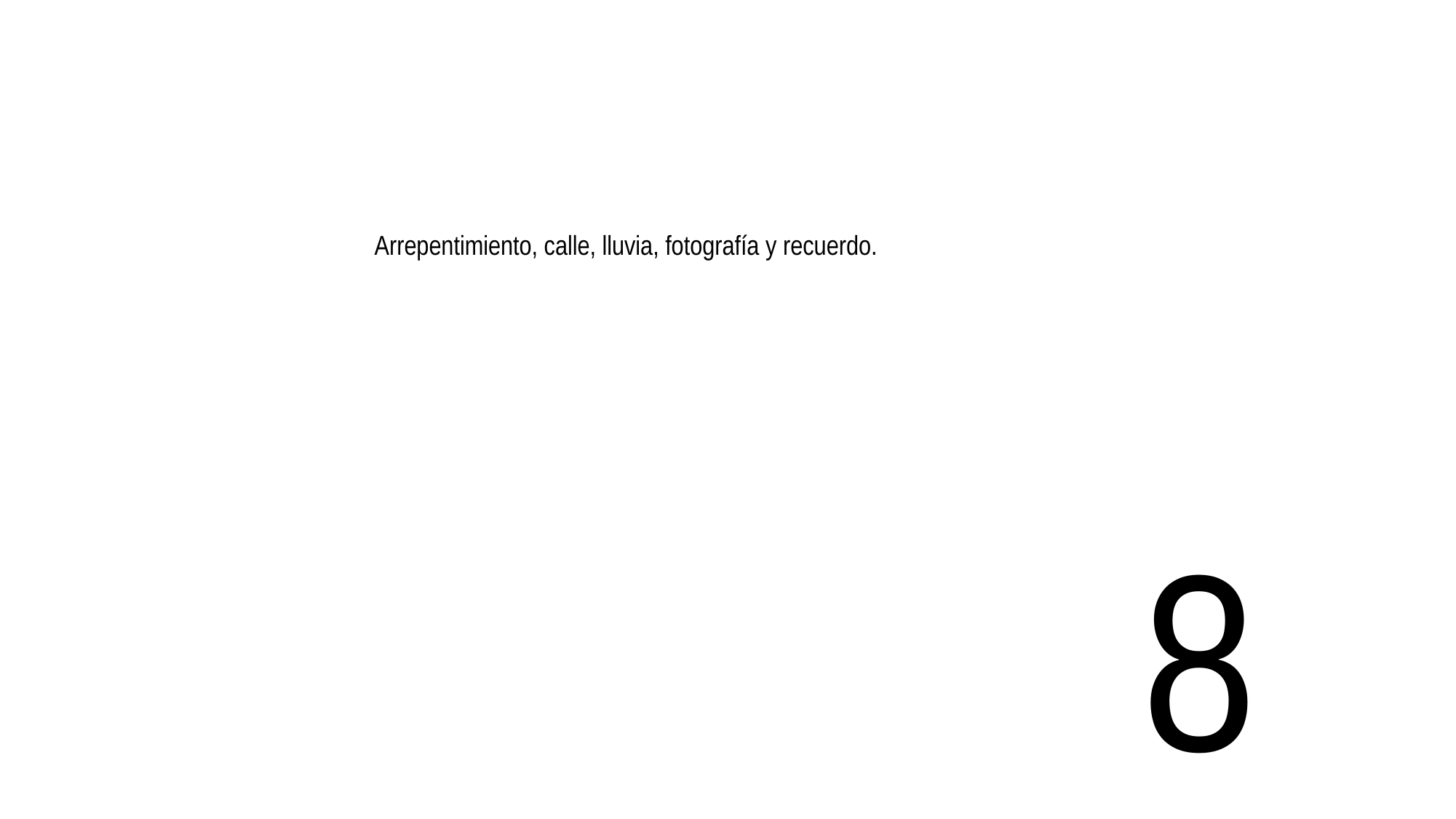

Arrepentimiento, calle, lluvia, fotografía y recuerdo.
8